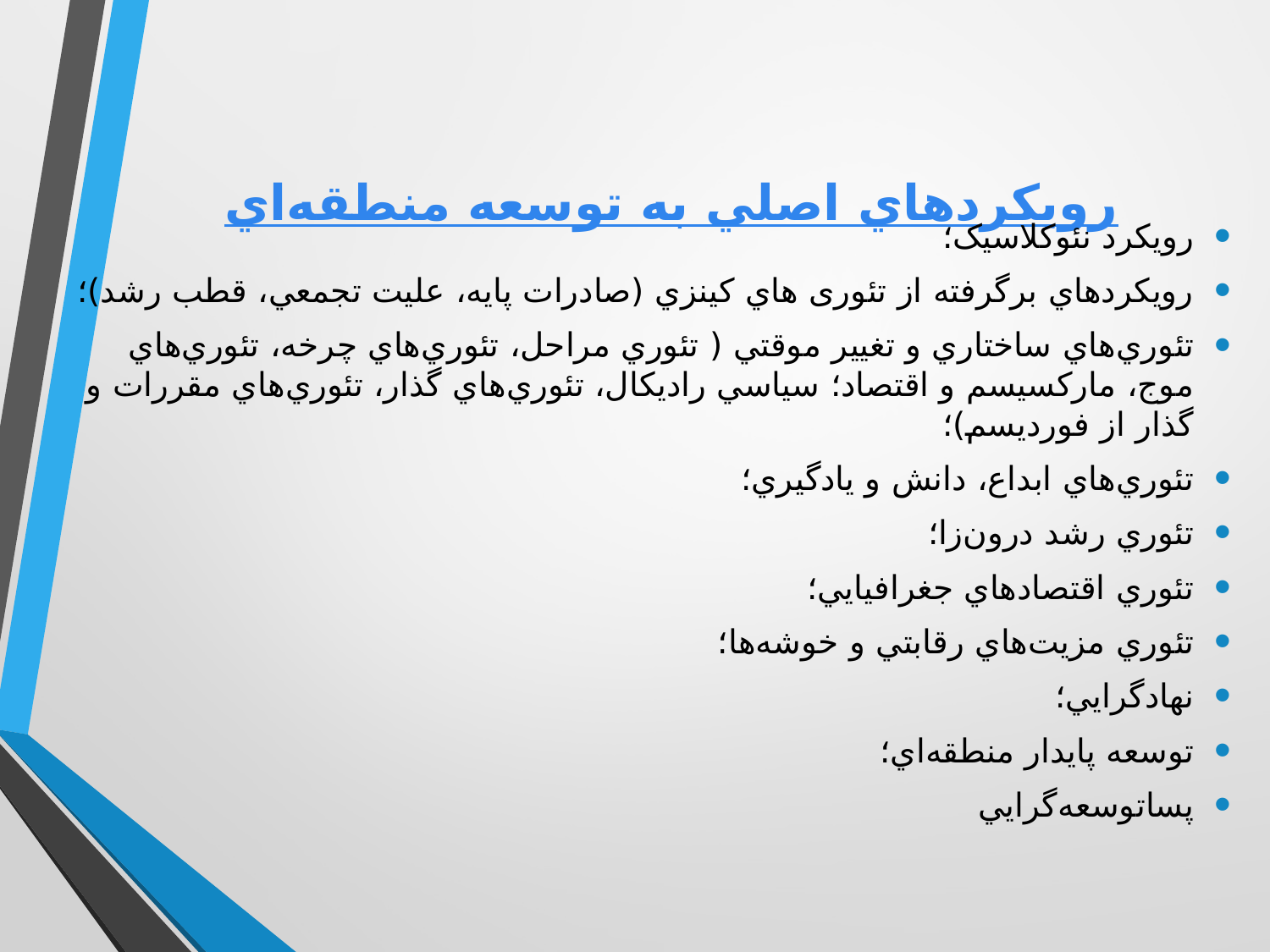

# رويکردهاي اصلي به توسعه منطقه‌اي
رويکرد نئوکلاسيک؛
رويکردهاي برگرفته از تئوری هاي کينزي (صادرات پايه، عليت تجمعي، قطب رشد)؛
تئوري‌هاي ساختاري و تغيير موقتي ( تئوري مراحل، تئوري‌هاي چرخه، تئوري‌هاي موج، مارکسيسم و اقتصاد؛ سياسي راديکال، تئوري‌هاي گذار، تئوري‌هاي مقررات و گذار از فورديسم)؛
تئوري‌هاي ابداع، دانش و يادگيري؛
تئوري رشد درون‌زا؛
تئوري اقتصادهاي جغرافيايي؛
تئوري مزيت‌هاي رقابتي و خوشه‌ها؛
نهادگرايي؛
توسعه پايدار منطقه‌اي؛
پساتوسعه‌گرايي